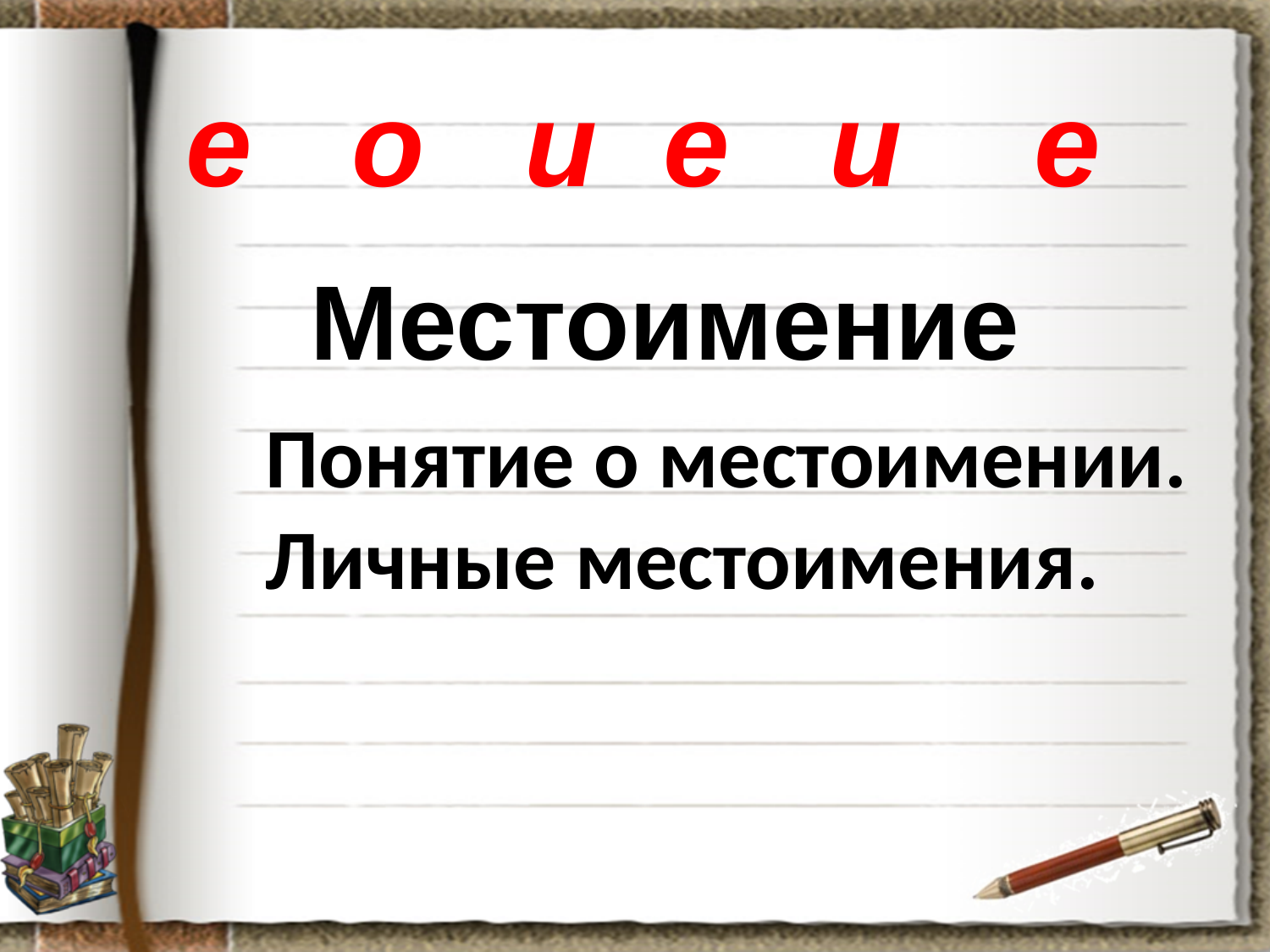

# е   о   и  е   и    е
Местоимение
Понятие о местоимении.
Личные местоимения.